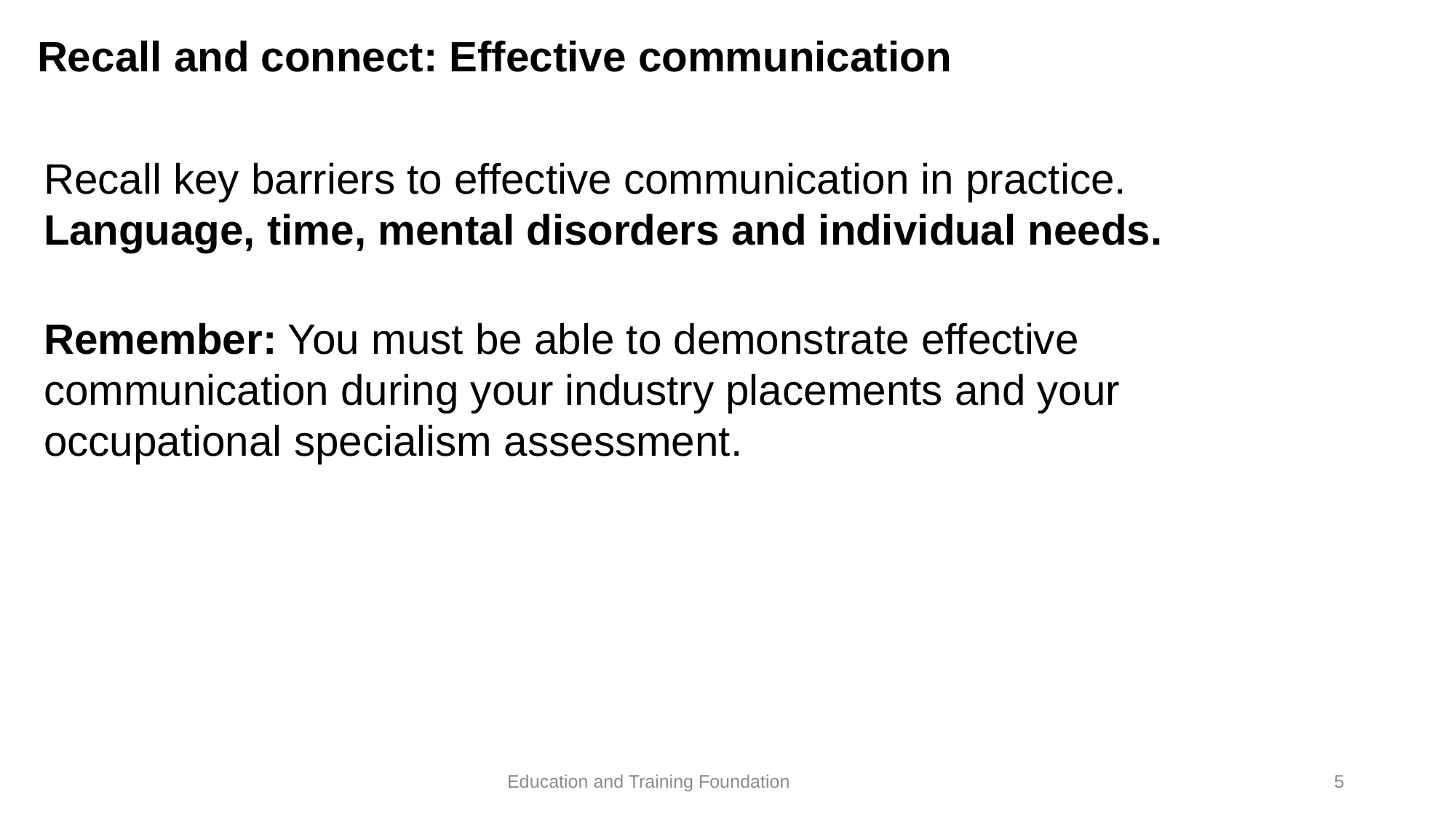

# Recall and connect: Effective communication
Recall key barriers to effective communication in practice.
Language, time, mental disorders and individual needs.

Remember: You must be able to demonstrate effective communication during your industry placements and your occupational specialism assessment.

5
Education and Training Foundation